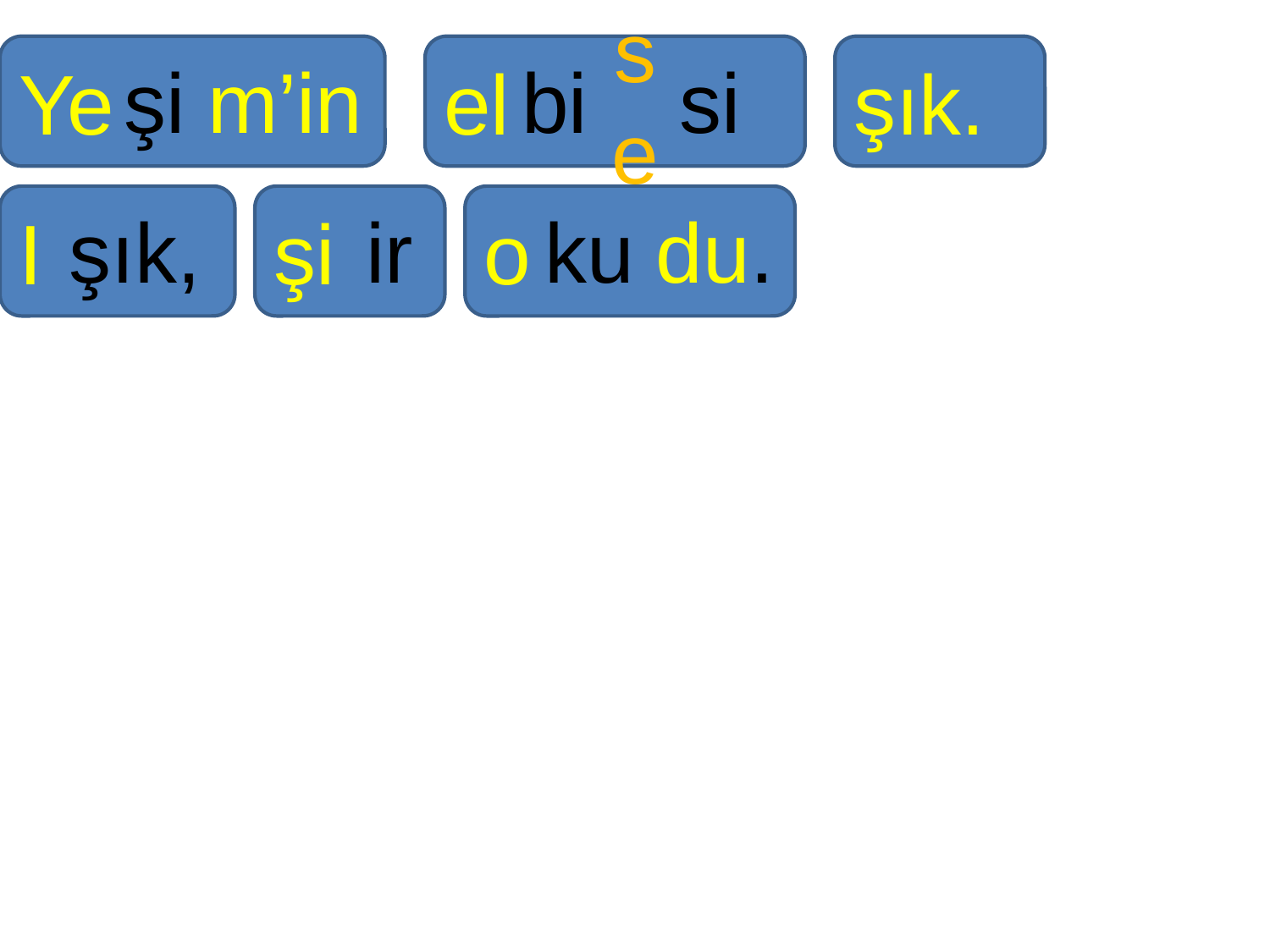

Ye
şi
m’in
el
bi
se
si
şık.
I
şık,
şi
ir
o
ku
du.